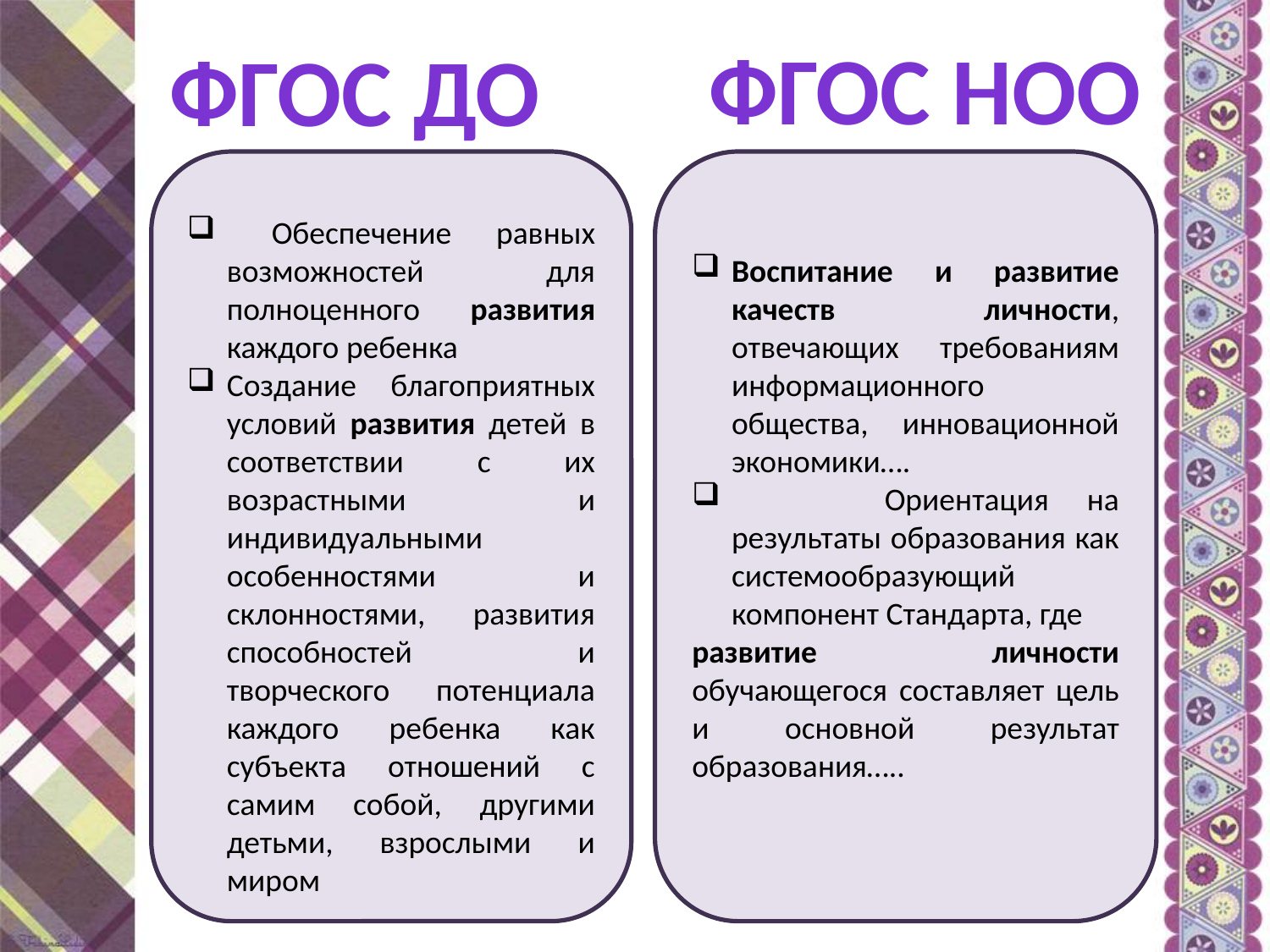

ФГОС НОО
ФГОС ДО

 Обеспечение равных возможностей для полноценного развития каждого ребенка
Создание благоприятных условий развития детей в соответствии с их возрастными и индивидуальными особенностями и склонностями, развития способностей и творческого потенциала каждого ребенка как субъекта отношений с самим собой, другими детьми, взрослыми и миром
Воспитание и развитие качеств личности, отвечающих требованиям информационного общества, инновационной экономики….
    Ориентация на результаты образования как системообразующий компонент Стандарта, где
развитие личности обучающегося составляет цель и основной результат образования…..